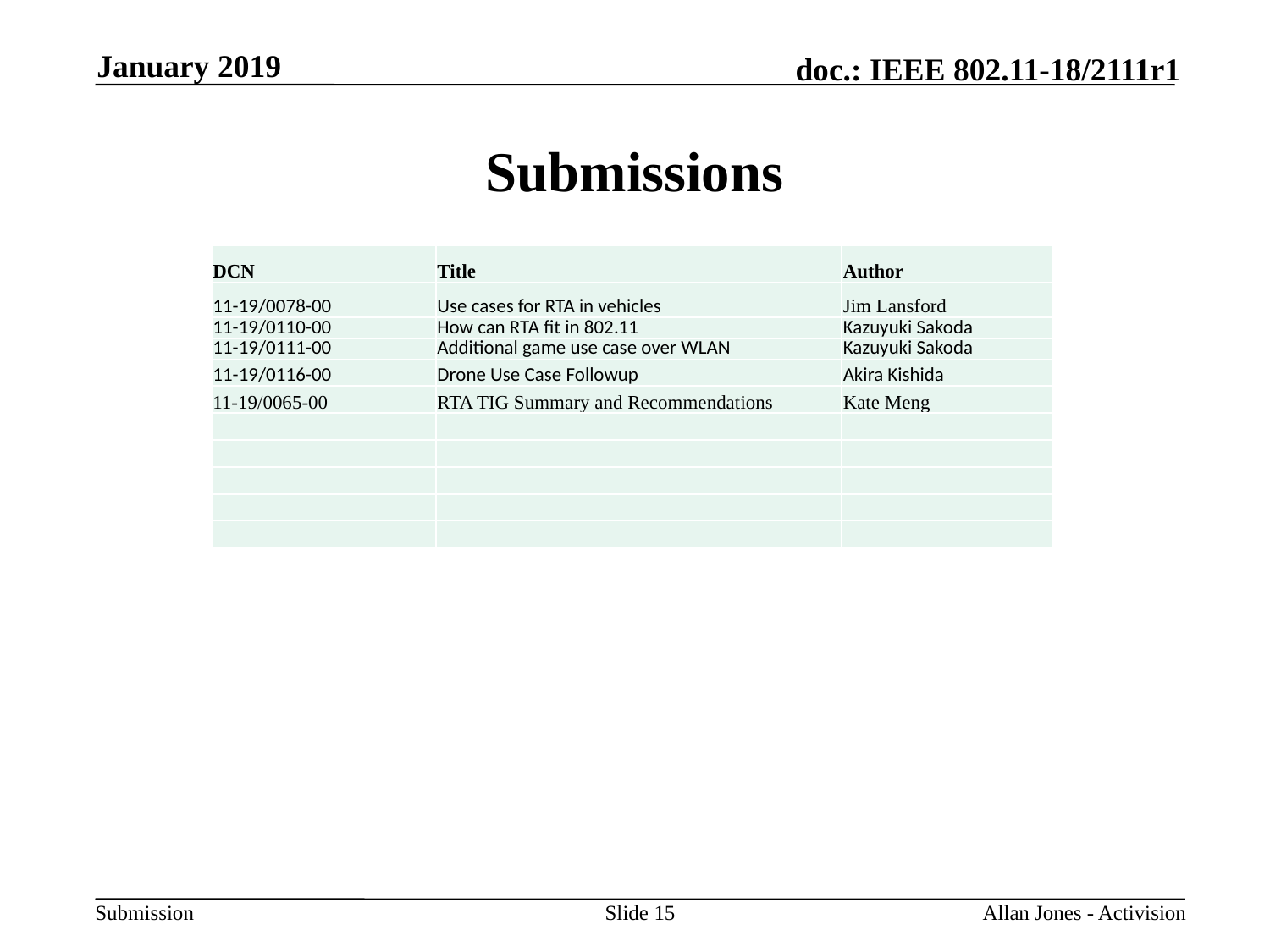

January 2019
# Submissions
| DCN | Title | Author |
| --- | --- | --- |
| 11-19/0078-00 | Use cases for RTA in vehicles | Jim Lansford |
| 11-19/0110-00 | How can RTA fit in 802.11 | Kazuyuki Sakoda |
| 11-19/0111-00 | Additional game use case over WLAN | Kazuyuki Sakoda |
| 11-19/0116-00 | Drone Use Case Followup | Akira Kishida |
| 11-19/0065-00 | RTA TIG Summary and Recommendations | Kate Meng |
|  |  |  |
|  |  |  |
|  |  |  |
|  |  |  |
|  |  |  |
Slide 15
Allan Jones - Activision